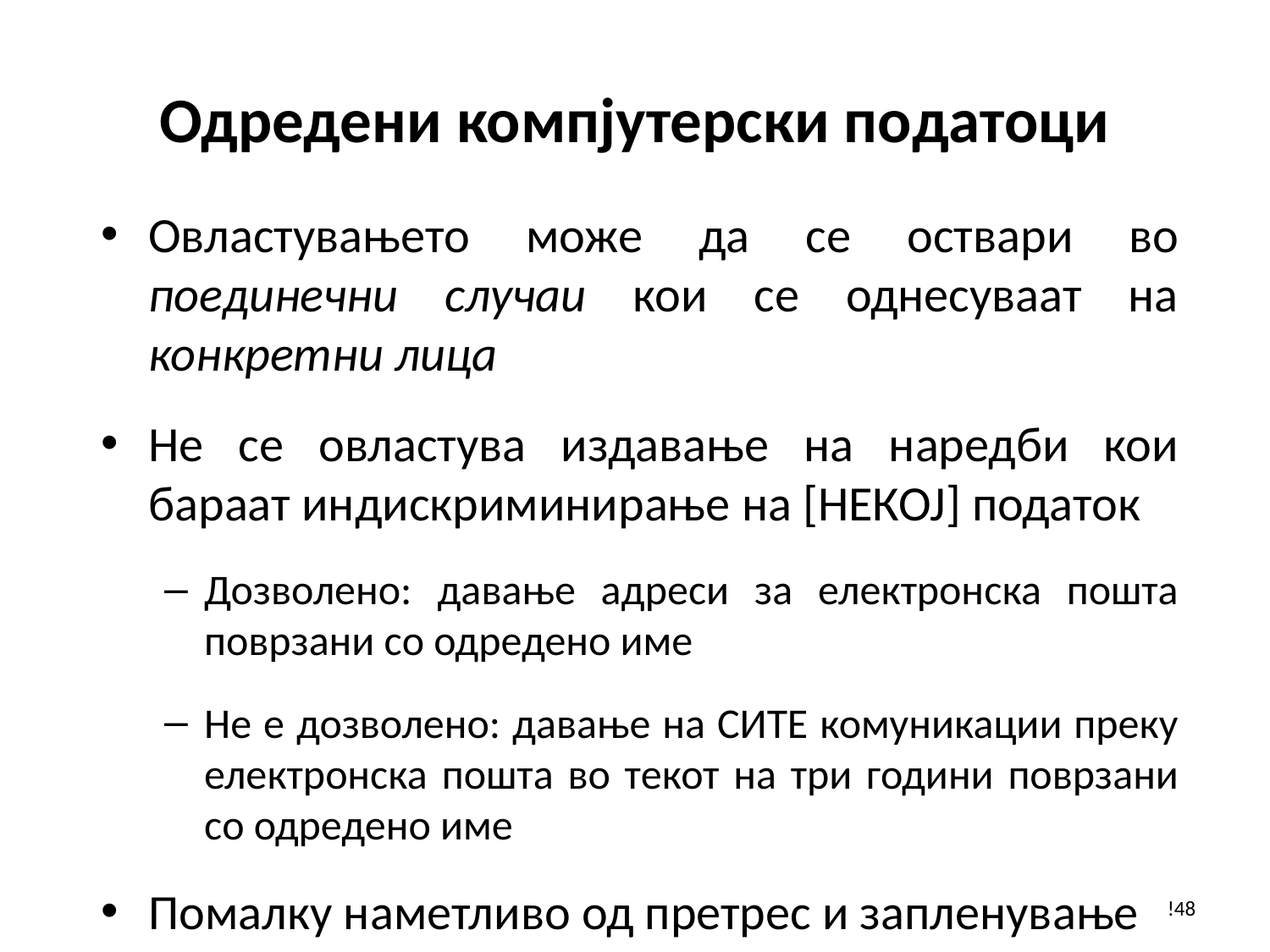

# Одредени компјутерски податоци
Овластувањето може да се оствари во поединечни случаи кои се однесуваат на конкретни лица
Не се овластува издавање на наредби кои бараат индискриминирање на [НЕКОЈ] податок
Дозволено: давање адреси за електронска пошта поврзани со одредено име
Не е дозволено: давање на СИТЕ комуникации преку електронска пошта во текот на три години поврзани со одредено име
Помалку наметливо од претрес и запленување
!48